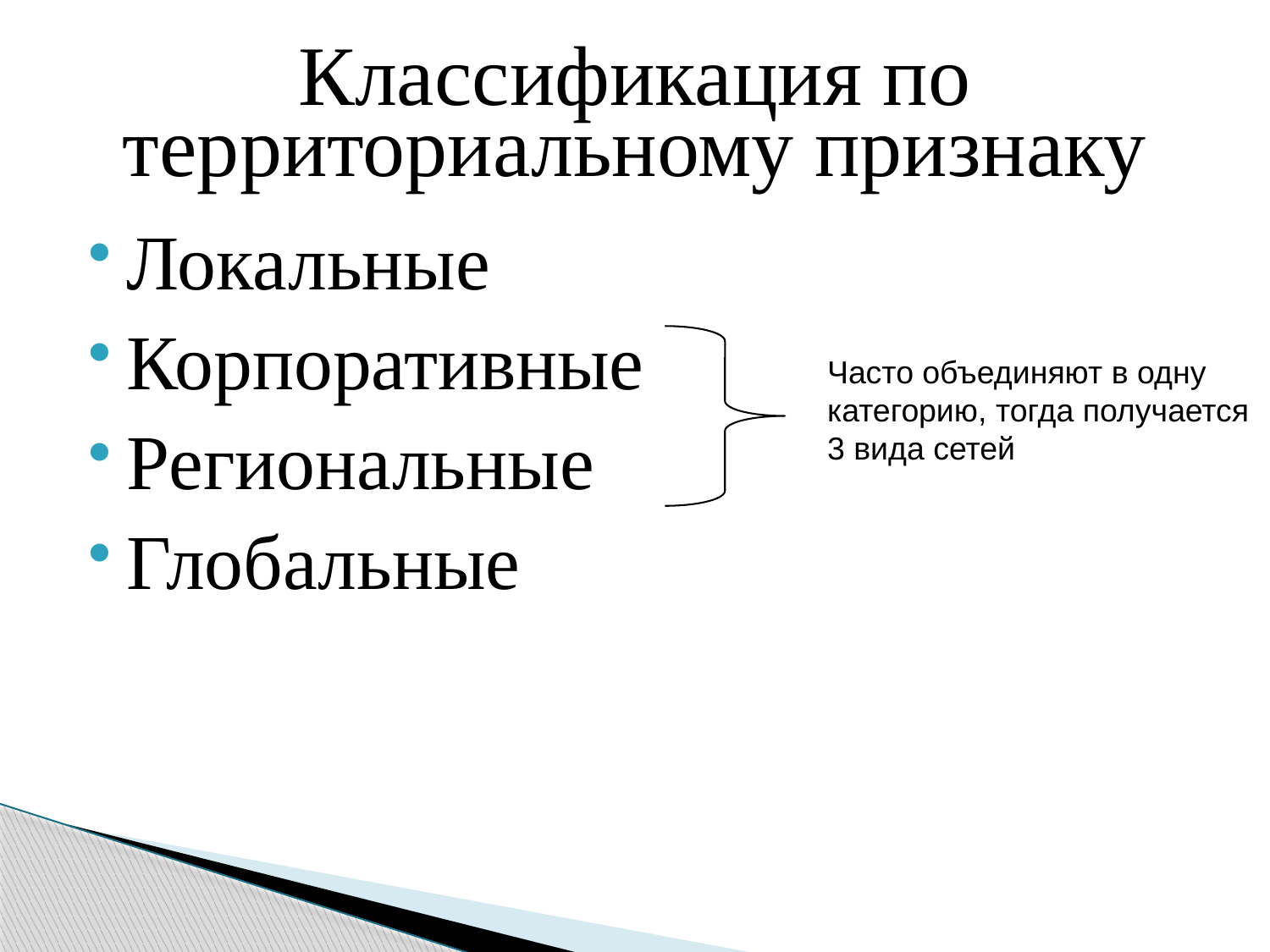

# Классификация по территориальному признаку
Локальные
Корпоративные
Региональные
Глобальные

Часто объединяют в одну категорию, тогда получается 3 вида сетей